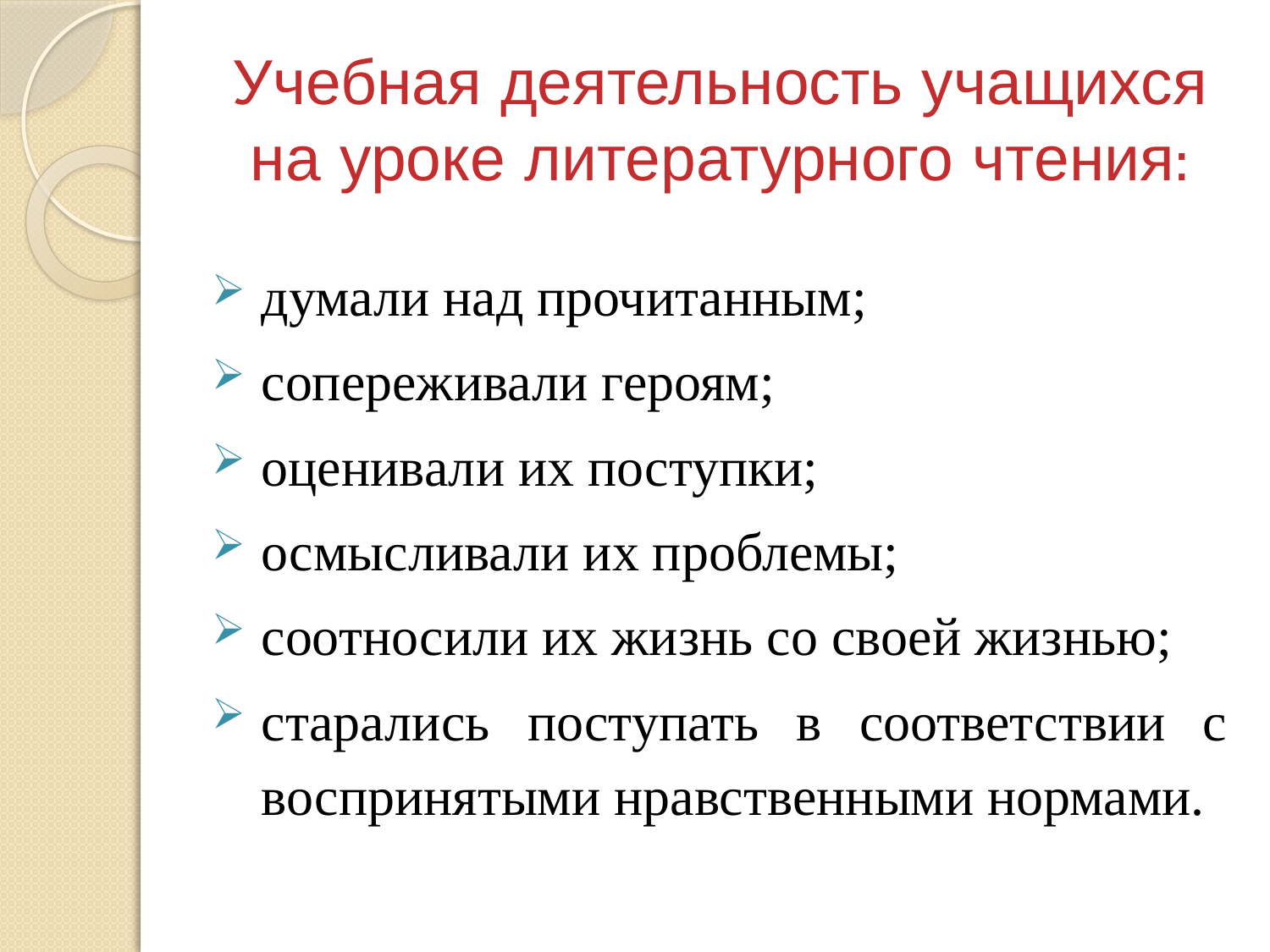

# Учебная деятельность учащихся на уроке литературного чтения:
думали над прочитанным;
сопереживали героям;
оценивали их поступки;
осмысливали их проблемы;
соотносили их жизнь со своей жизнью;
старались поступать в соответствии с воспринятыми нравственными нормами.